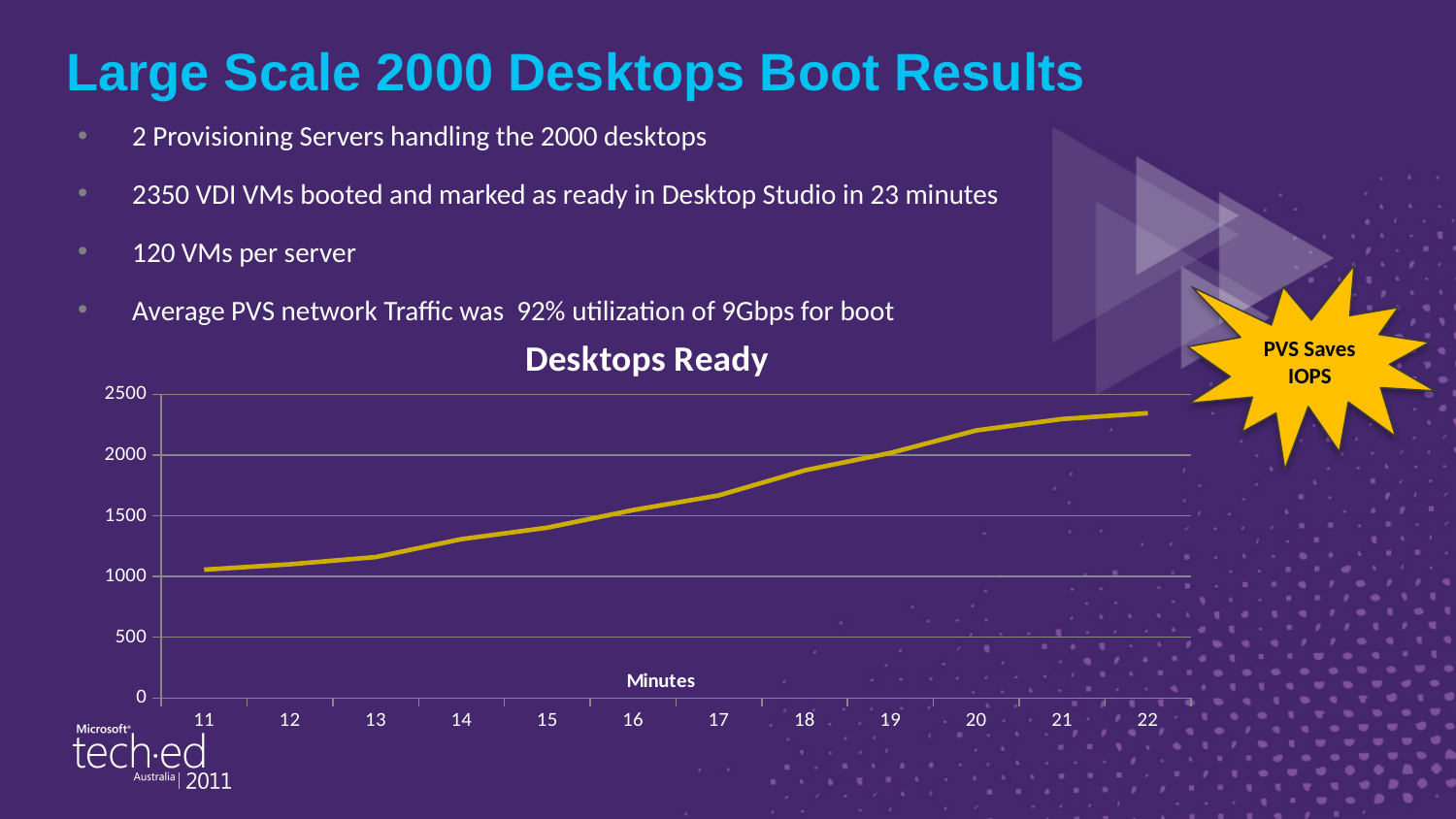

# Large Scale 2000 Desktops Boot Results
2 Provisioning Servers handling the 2000 desktops
2350 VDI VMs booted and marked as ready in Desktop Studio in 23 minutes
120 VMs per server
Average PVS network Traffic was  92% utilization of 9Gbps for boot

PVS Saves IOPS

### Chart: Desktops Ready

| Category |  |
|---|---|
| 11 | 1057.0 |
| 12 | 1101.0 |
| 13 | 1161.0 |
| 14 | 1308.0 |
| 15 | 1403.0 |
| 16 | 1548.0 |
| 17 | 1669.0 |
| 18 | 1875.0 |
| 19 | 2019.0 |
| 20 | 2204.0 |
| 21 | 2298.0 |
| 22 | 2346.0 |